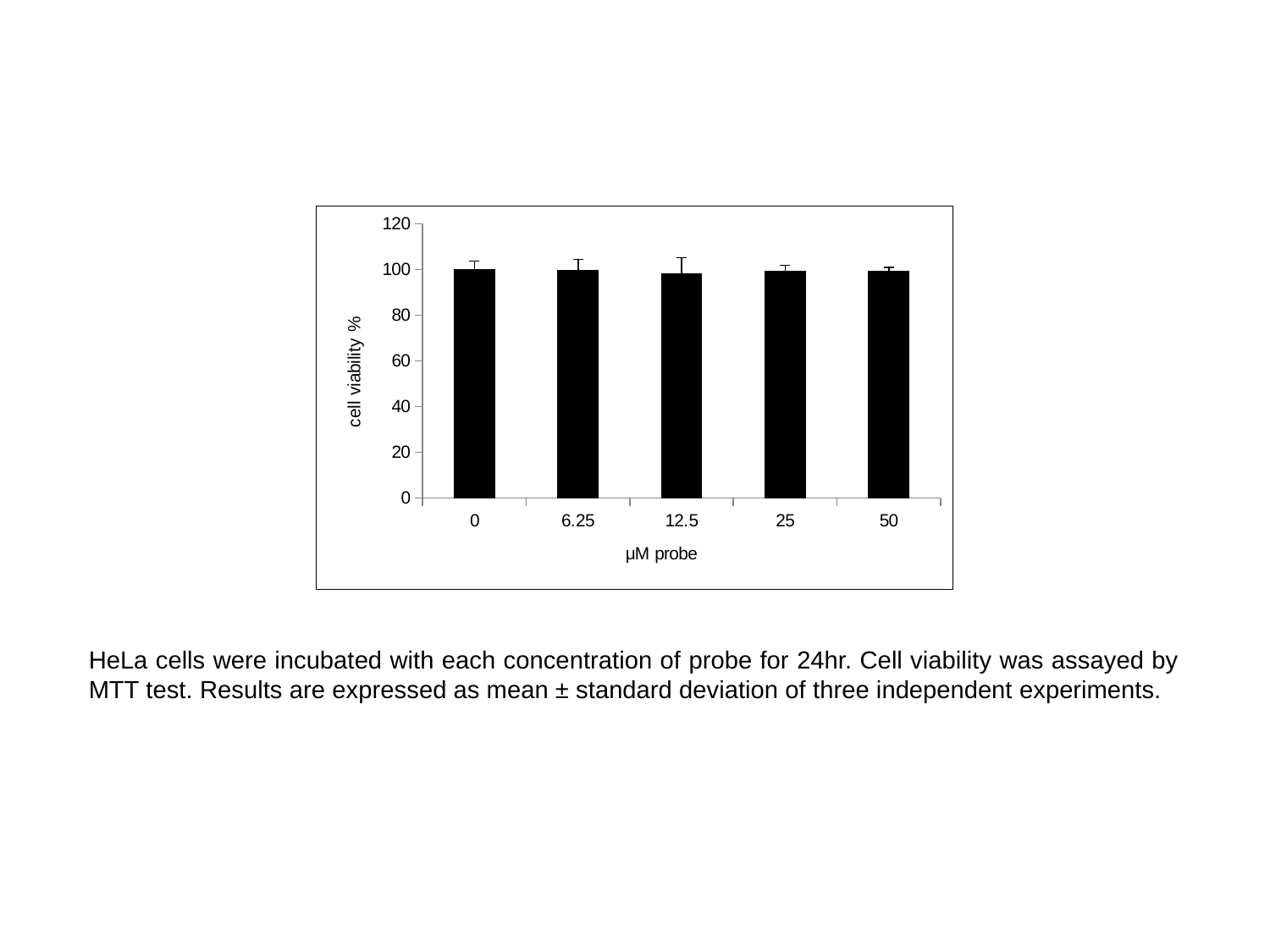

### Chart

| Category |  |
|---|---|
| 0 | 100.0 |
| 6.25 | 99.76666666666667 |
| 12.5 | 98.13333333333333 |
| 25 | 99.30000000000001 |
| 50 | 99.2 |
HeLa cells were incubated with each concentration of probe for 24hr. Cell viability was assayed by MTT test. Results are expressed as mean ± standard deviation of three independent experiments.